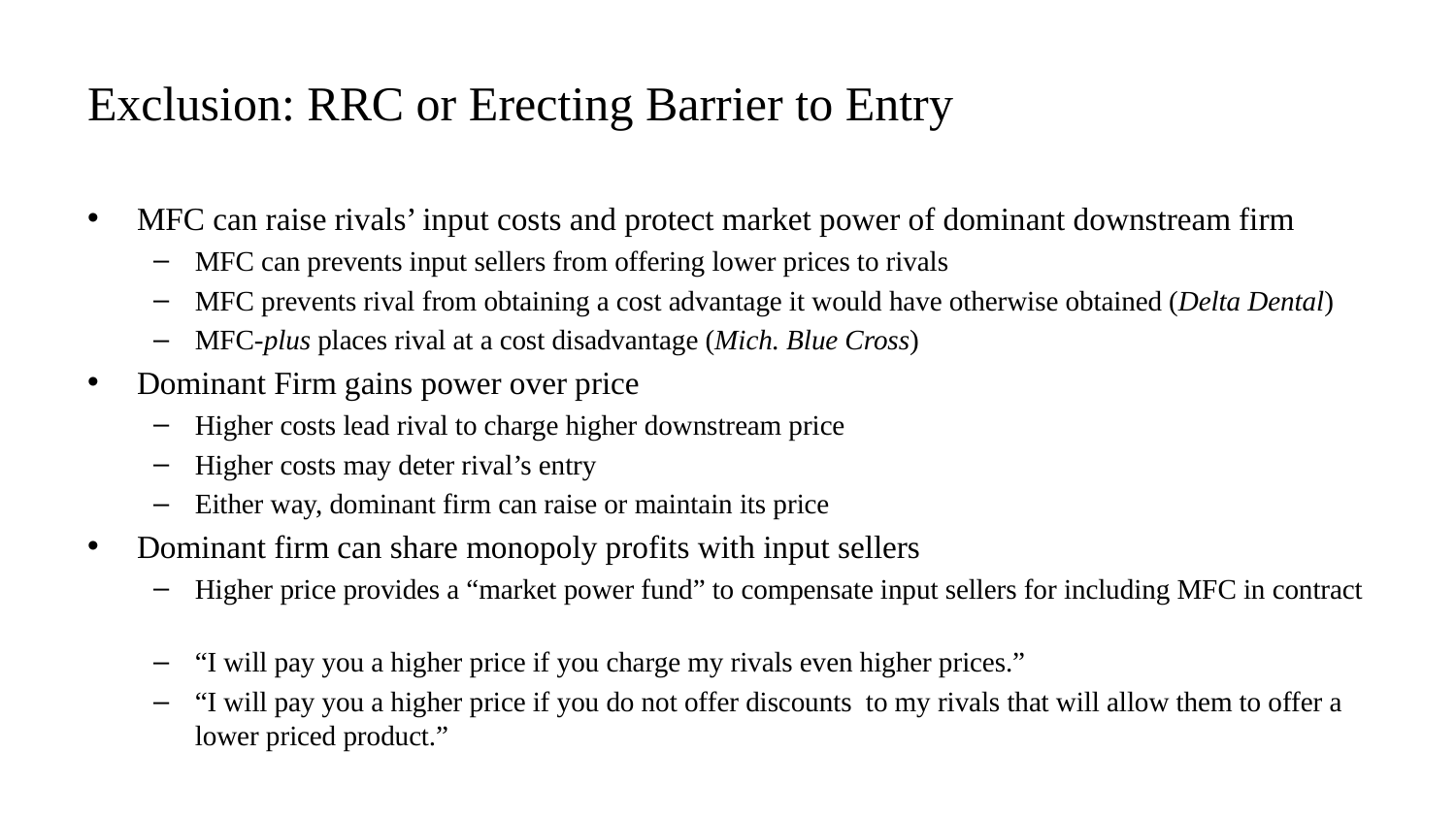

# Exclusion: RRC or Erecting Barrier to Entry
MFC can raise rivals’ input costs and protect market power of dominant downstream firm
MFC can prevents input sellers from offering lower prices to rivals
MFC prevents rival from obtaining a cost advantage it would have otherwise obtained (Delta Dental)
MFC-plus places rival at a cost disadvantage (Mich. Blue Cross)
Dominant Firm gains power over price
Higher costs lead rival to charge higher downstream price
Higher costs may deter rival’s entry
Either way, dominant firm can raise or maintain its price
Dominant firm can share monopoly profits with input sellers
Higher price provides a “market power fund” to compensate input sellers for including MFC in contract
“I will pay you a higher price if you charge my rivals even higher prices.”
“I will pay you a higher price if you do not offer discounts  to my rivals that will allow them to offer a lower priced product.”